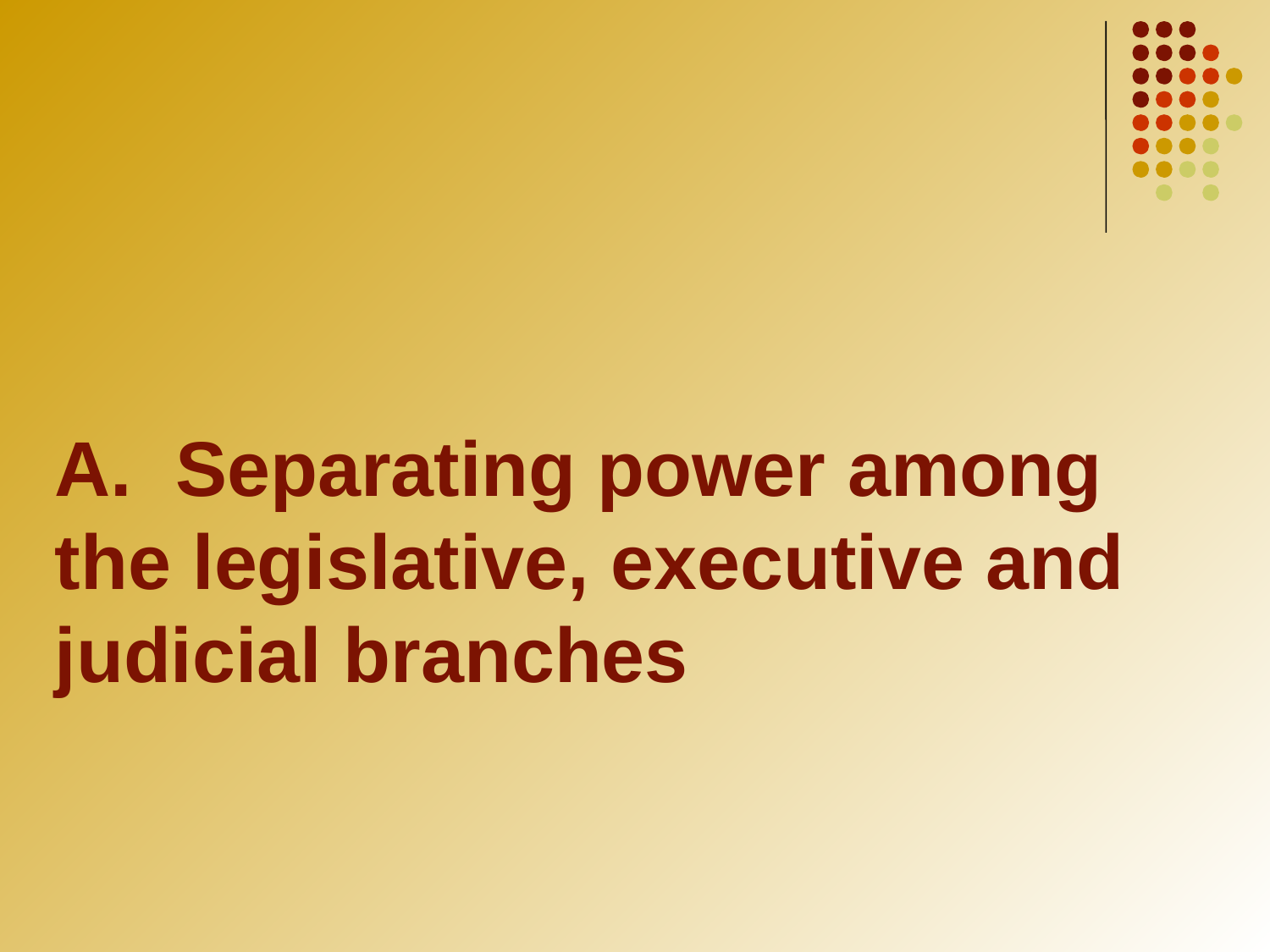

A.  Separating power among the legislative, executive and judicial branches